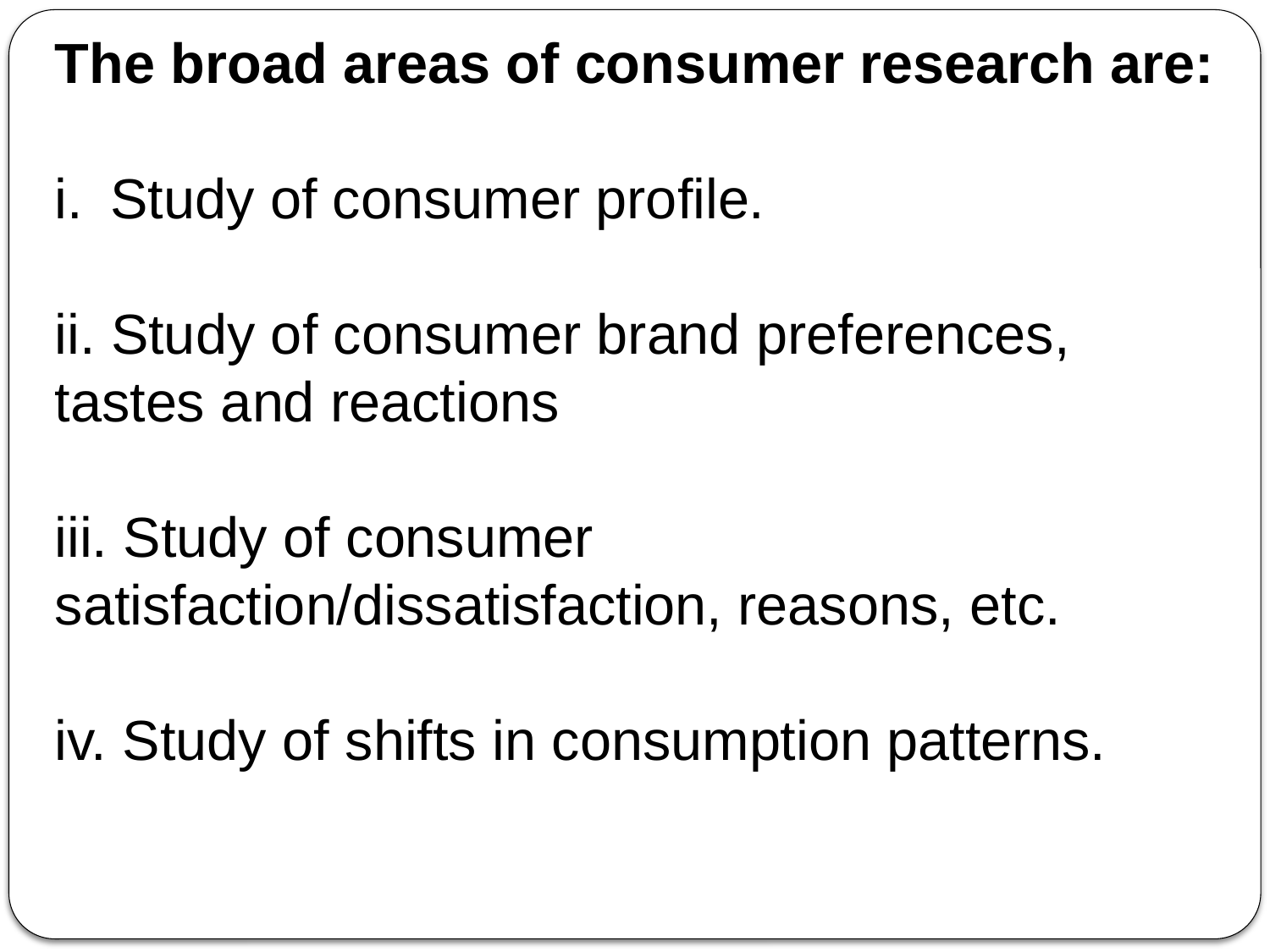

The broad areas of consumer research are:

Study of consumer profile.

ii. Study of consumer brand preferences, tastes and reactions

iii. Study of consumer satisfaction/dissatisfaction, reasons, etc.

iv. Study of shifts in consumption patterns.